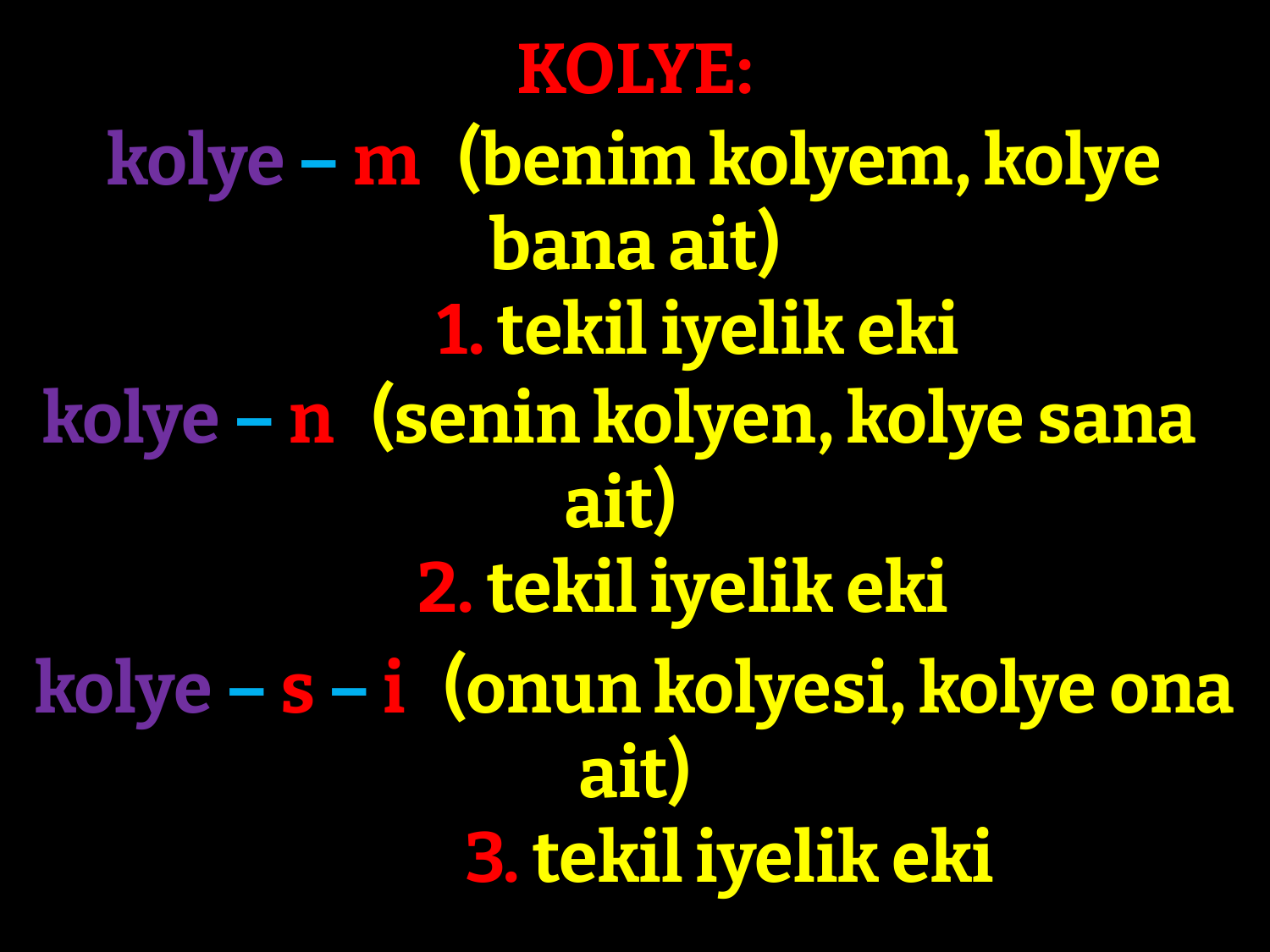

KOLYE:
kolye – m   (benim kolyem, kolye bana ait)
          1. tekil iyelik eki

#
kolye – n   (senin kolyen, kolye sana ait)
          2. tekil iyelik eki

kolye – s – i   (onun kolyesi, kolye ona ait)
               3. tekil iyelik eki